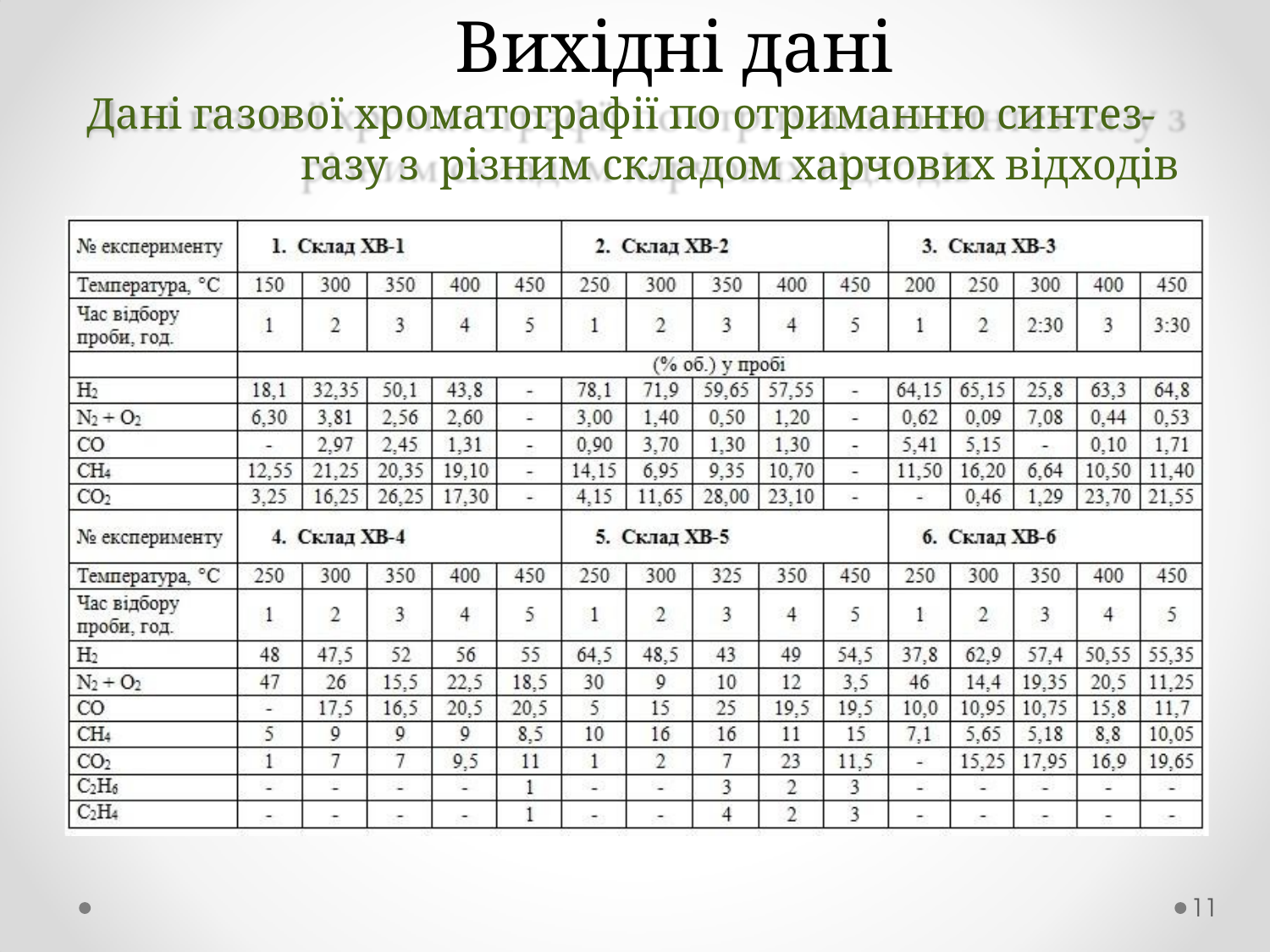

# Вихідні дані
Дані газової хроматографії по отриманню синтез-газу з  різним складом харчових відходів

11